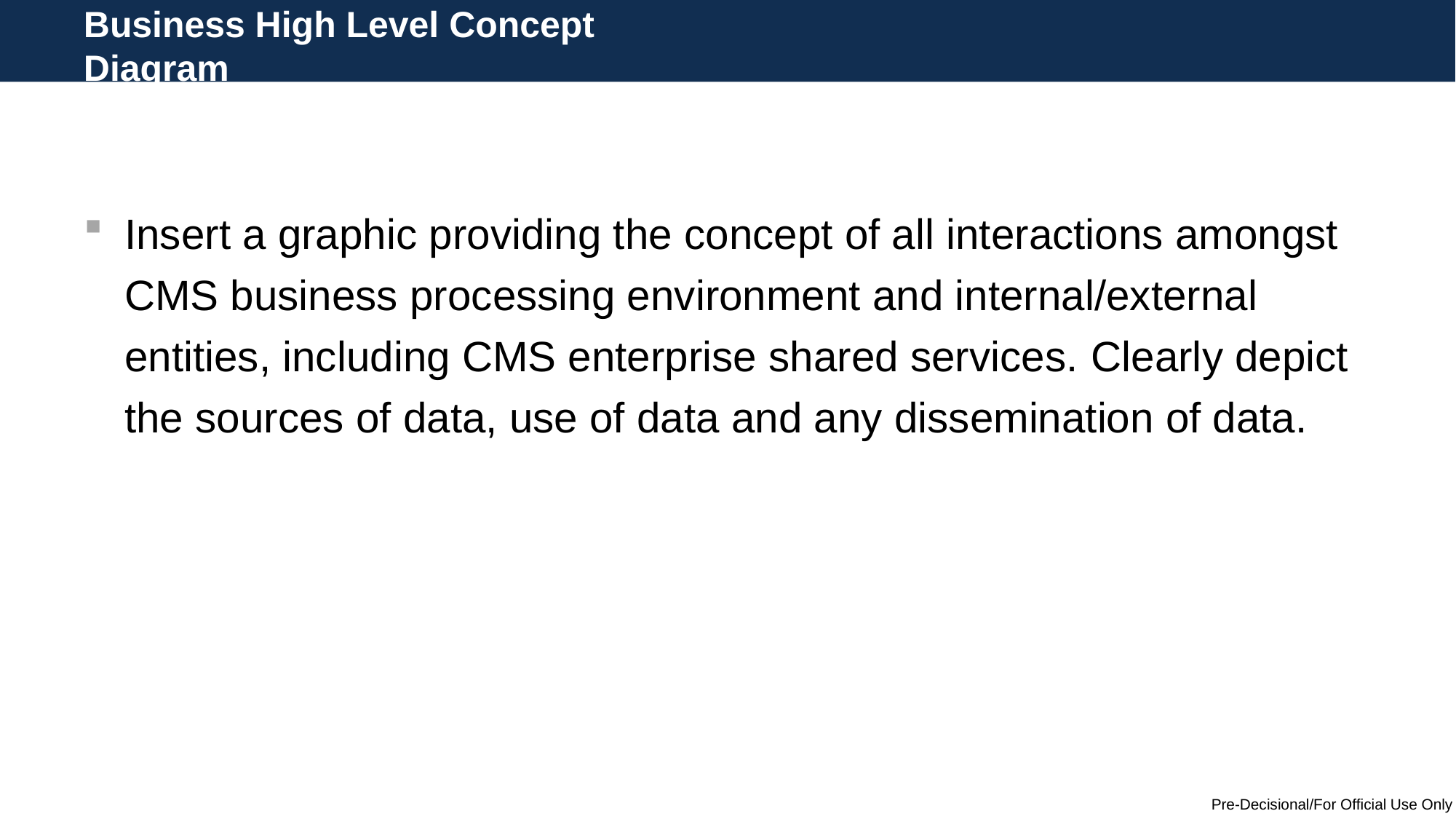

# Business High Level Concept Diagram
Insert a graphic providing the concept of all interactions amongst CMS business processing environment and internal/external entities, including CMS enterprise shared services. Clearly depict the sources of data, use of data and any dissemination of data.